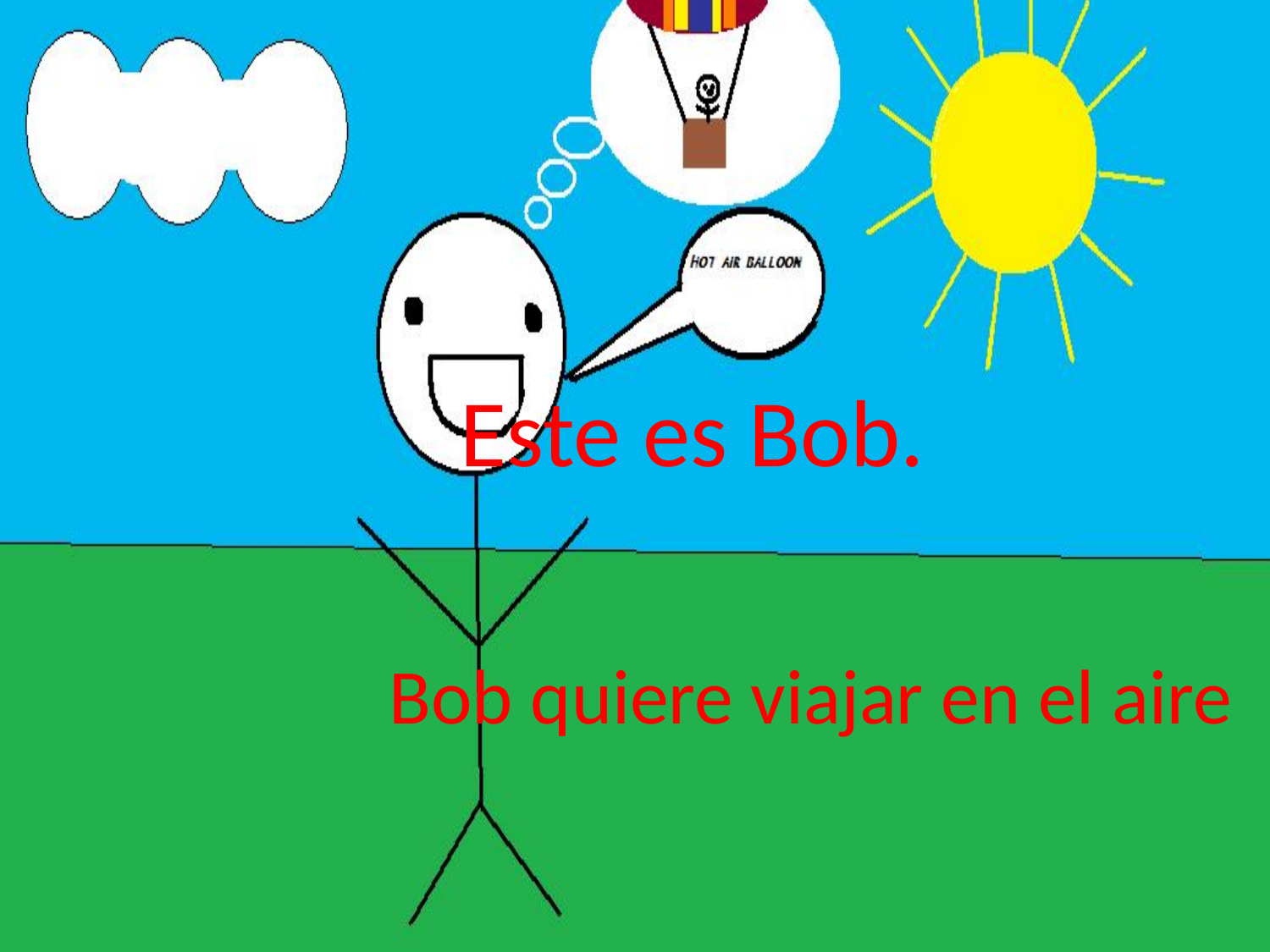

Este es Bob.
# Bob quiere viajar en el aire